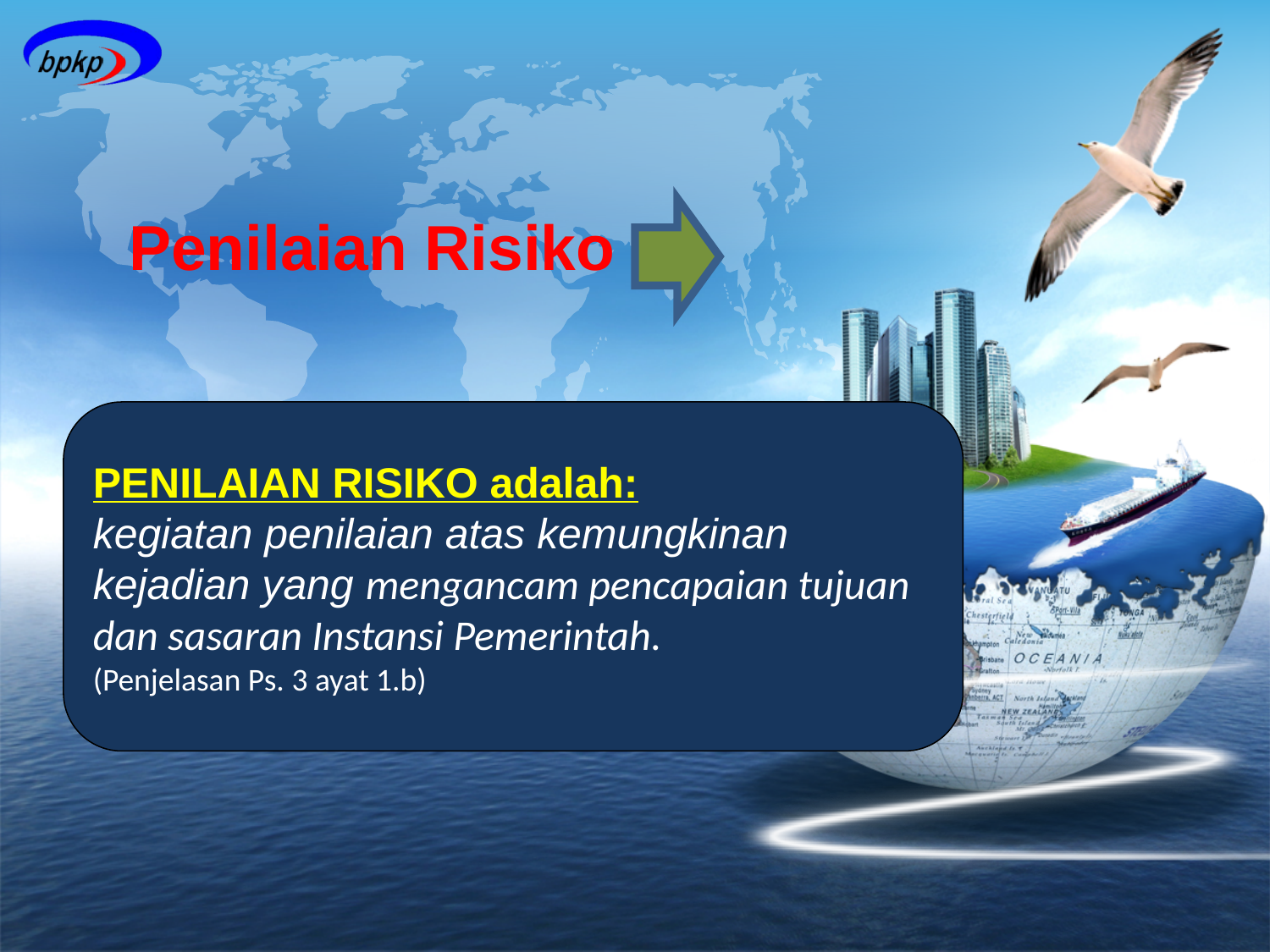

Penilaian Risiko
PENILAIAN RISIKO adalah:
kegiatan penilaian atas kemungkinan kejadian yang mengancam pencapaian tujuan dan sasaran Instansi Pemerintah.
(Penjelasan Ps. 3 ayat 1.b)